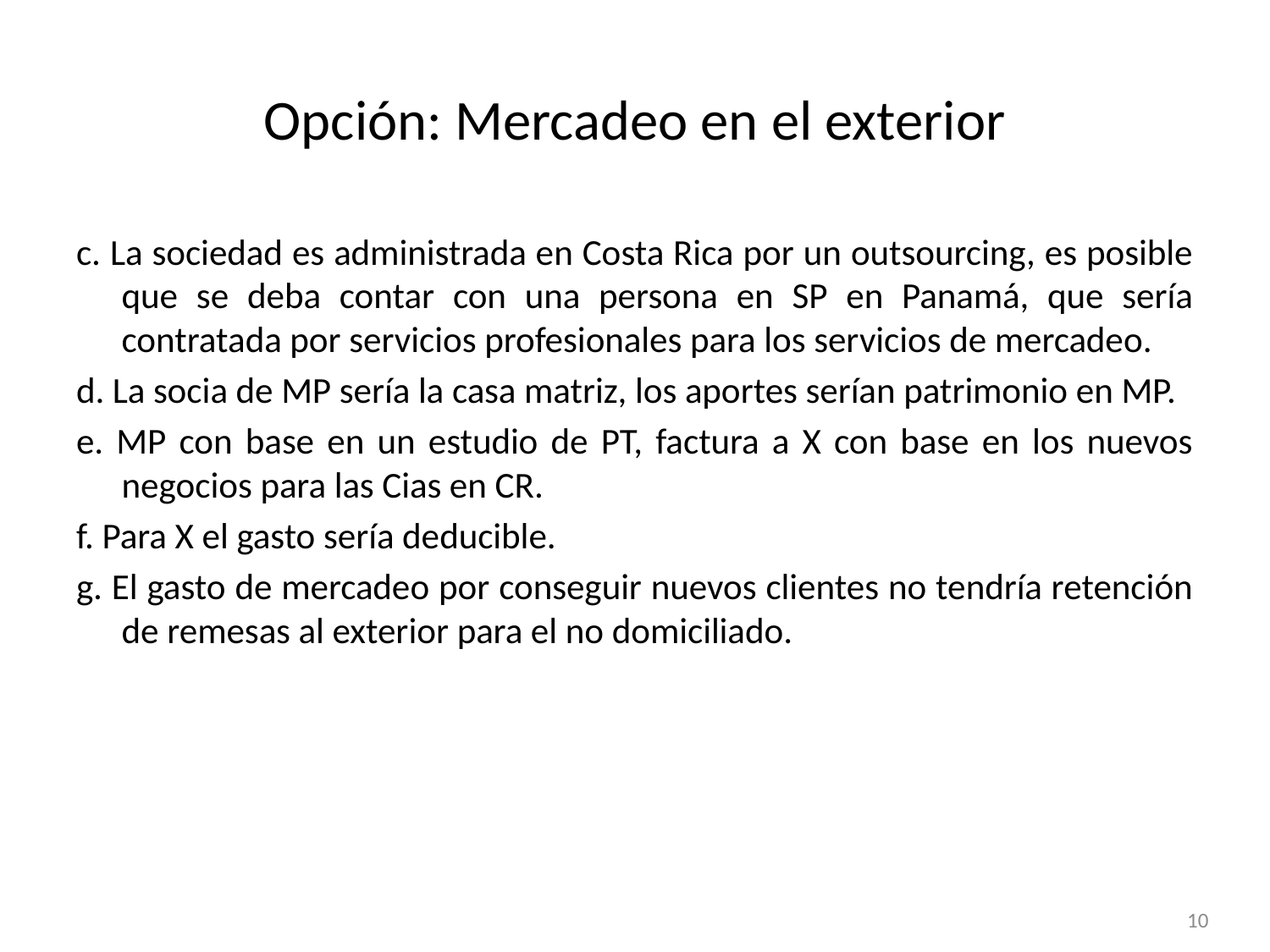

# Opción: Mercadeo en el exterior
c. La sociedad es administrada en Costa Rica por un outsourcing, es posible que se deba contar con una persona en SP en Panamá, que sería contratada por servicios profesionales para los servicios de mercadeo.
d. La socia de MP sería la casa matriz, los aportes serían patrimonio en MP.
e. MP con base en un estudio de PT, factura a X con base en los nuevos negocios para las Cias en CR.
f. Para X el gasto sería deducible.
g. El gasto de mercadeo por conseguir nuevos clientes no tendría retención de remesas al exterior para el no domiciliado.

10